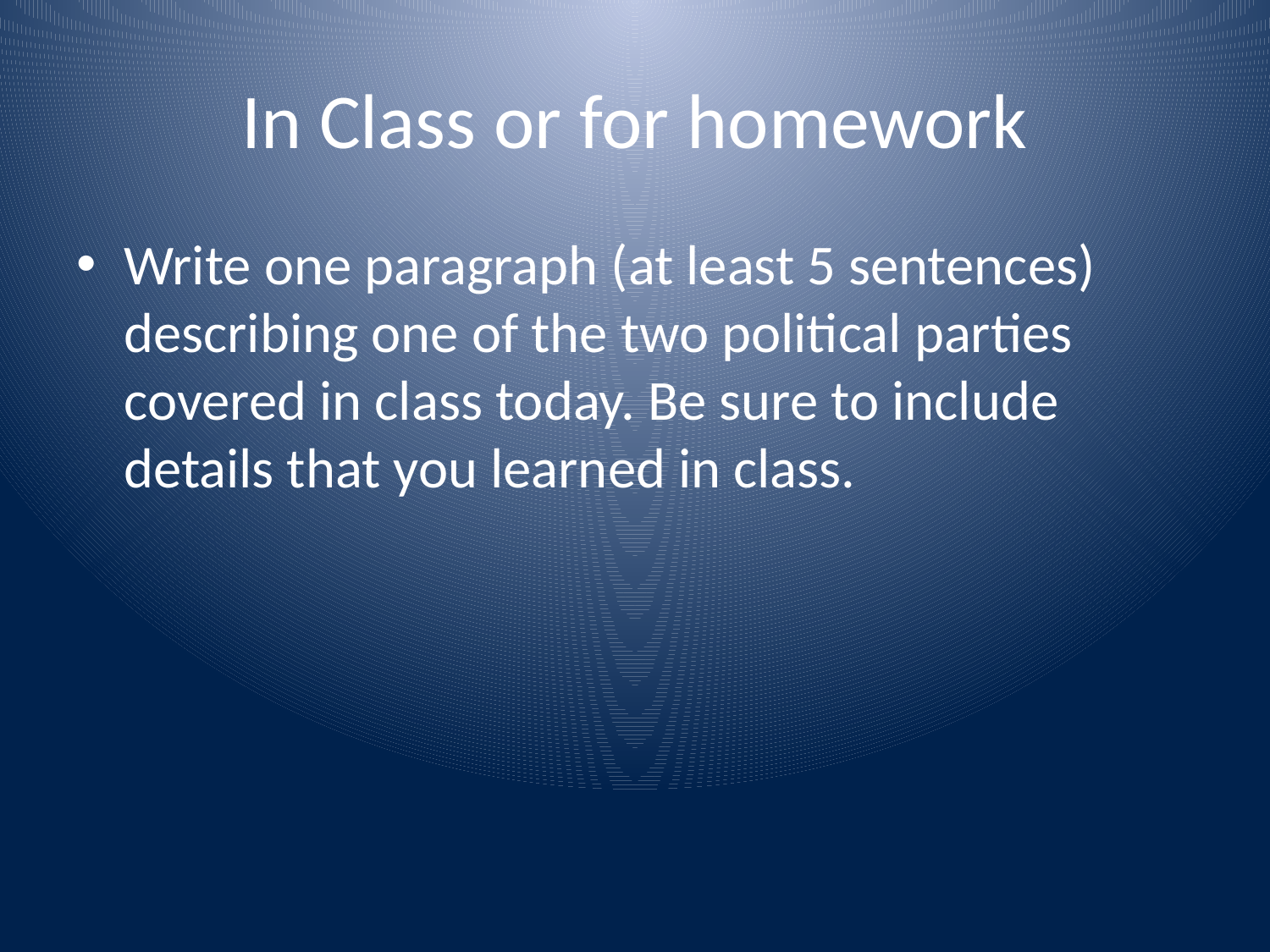

# In Class or for homework
Write one paragraph (at least 5 sentences) describing one of the two political parties covered in class today. Be sure to include details that you learned in class.